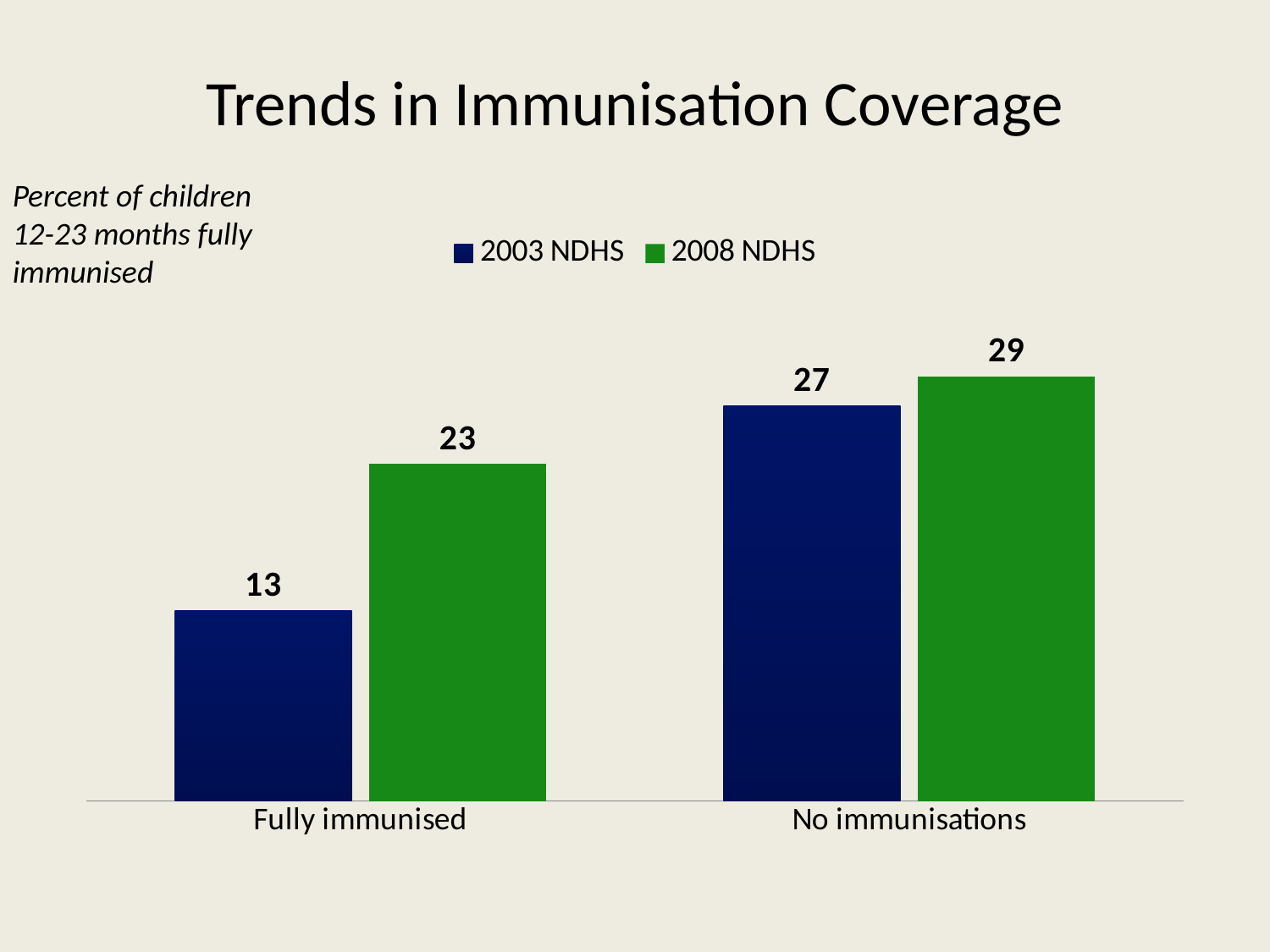

# Trends in Immunisation Coverage
Percent of children 12-23 months fully immunised

### Chart

| Category | 2003 NDHS | 2008 NDHS |
|---|---|---|
| Fully immunised | 13.0 | 23.0 |
| No immunisations | 27.0 | 29.0 |